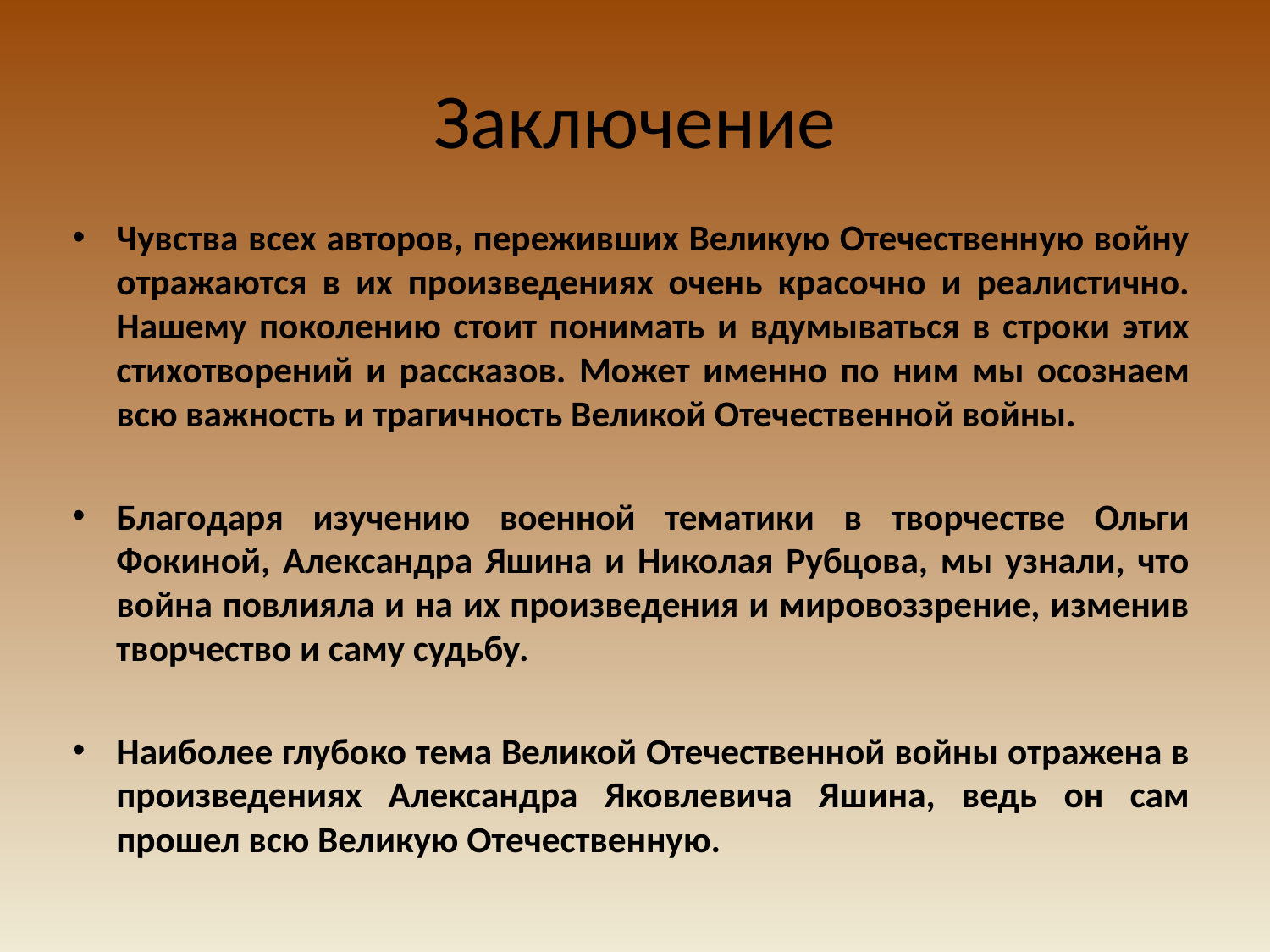

# Заключение
Чувства всех авторов, переживших Великую Отечественную войну отражаются в их произведениях очень красочно и реалистично. Нашему поколению стоит понимать и вдумываться в строки этих стихотворений и рассказов. Может именно по ним мы осознаем всю важность и трагичность Великой Отечественной войны.

Благодаря изучению военной тематики в творчестве Ольги Фокиной, Александра Яшина и Николая Рубцова, мы узнали, что война повлияла и на их произведения и мировоззрение, изменив творчество и саму судьбу.

Наиболее глубоко тема Великой Отечественной войны отражена в произведениях Александра Яковлевича Яшина, ведь он сам прошел всю Великую Отечественную.